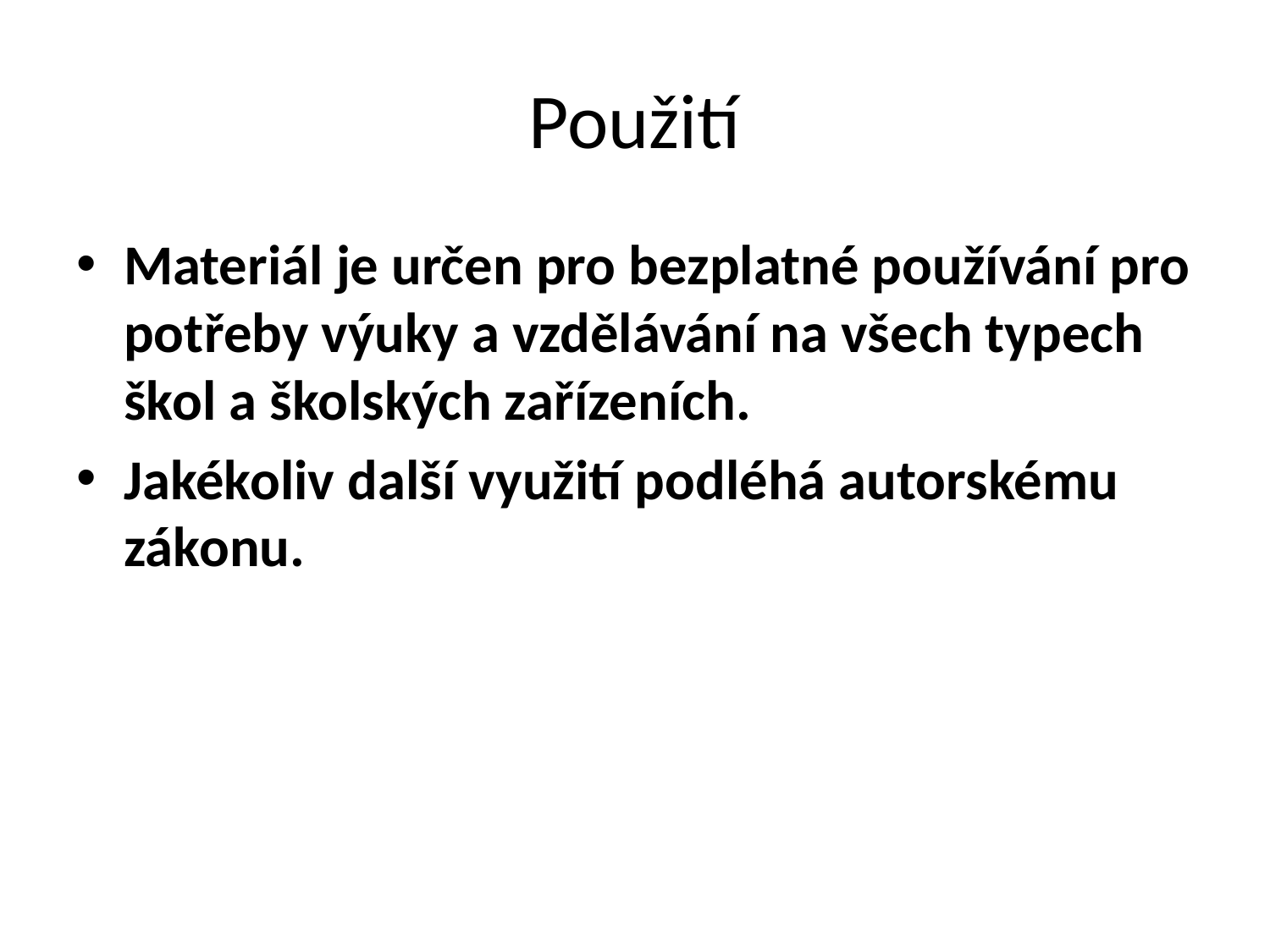

# Použití
Materiál je určen pro bezplatné používání pro potřeby výuky a vzdělávání na všech typech škol a školských zařízeních.
Jakékoliv další využití podléhá autorskému zákonu.